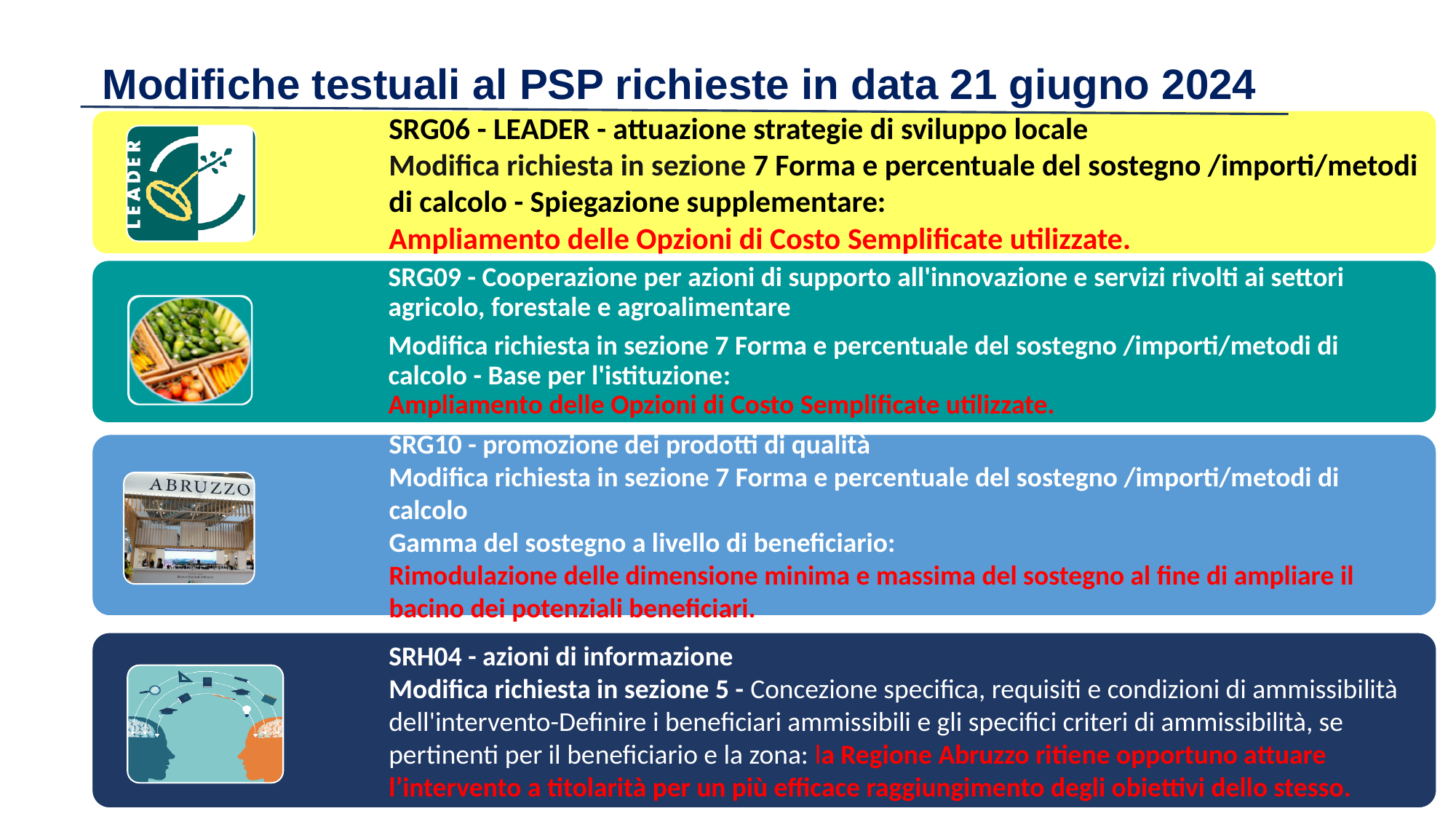

Modifiche testuali al PSP richieste in data 21 giugno 2024
SRG06 - LEADER - attuazione strategie di sviluppo locale
Modifica richiesta in sezione 7 Forma e percentuale del sostegno /importi/metodi di calcolo - Spiegazione supplementare:
Ampliamento delle Opzioni di Costo Semplificate utilizzate.
SRG09 - Cooperazione per azioni di supporto all'innovazione e servizi rivolti ai settori agricolo, forestale e agroalimentare
Modifica richiesta in sezione 7 Forma e percentuale del sostegno /importi/metodi di calcolo - Base per l'istituzione:
Ampliamento delle Opzioni di Costo Semplificate utilizzate.
SRG10 - promozione dei prodotti di qualità
Modifica richiesta in sezione 7 Forma e percentuale del sostegno /importi/metodi di calcolo
Gamma del sostegno a livello di beneficiario:
Rimodulazione delle dimensione minima e massima del sostegno al fine di ampliare il bacino dei potenziali beneficiari.
SRH04 - azioni di informazione
Modifica richiesta in sezione 5 - Concezione specifica, requisiti e condizioni di ammissibilità dell'intervento-Definire i beneficiari ammissibili e gli specifici criteri di ammissibilità, se pertinenti per il beneficiario e la zona: la Regione Abruzzo ritiene opportuno attuare l’intervento a titolarità per un più efficace raggiungimento degli obiettivi dello stesso.
Correzione di un mero errore materiale: la deroga di 2 UBA per i piccoli allevamenti, in relazione alla percentuale di tolleranza ordinaria (10%) deve essere applicata alle consistenze fino a 20 UBA per evitare un trattamento differenziato (e penalizzante) per gli allevamenti con UBA >10 e fino a 20, rispetto a quelli con consistenza fino a 10 UBA.